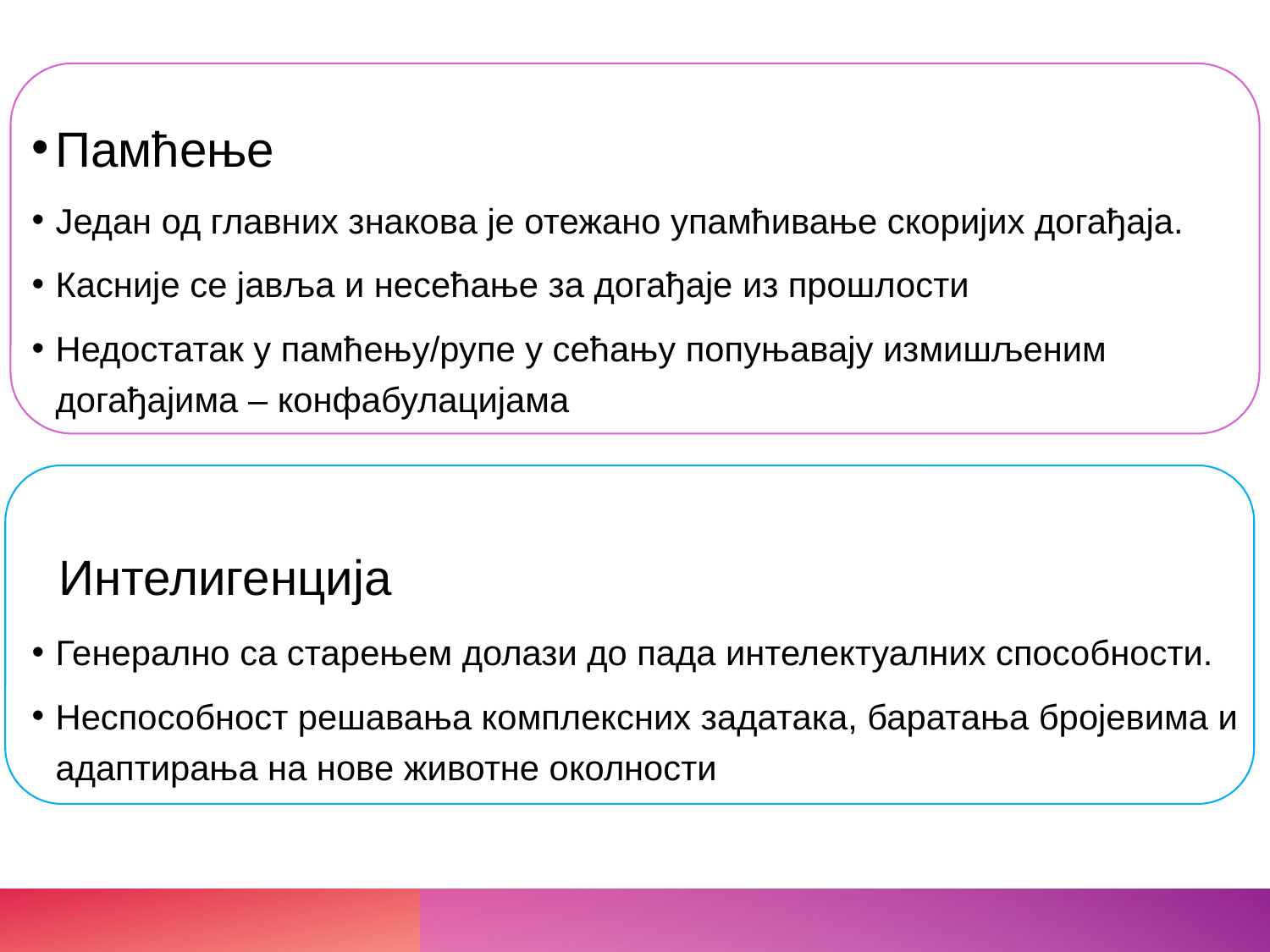

Памћење
Један од главних знакова је отежано упамћивање скоријих догађаја.
Касније се јавља и несећање за догађаје из прошлости
Недостатак у памћењу/рупе у сећању попуњавају измишљеним догађајима – конфабулацијама

  Интелигенција
Генерално са старењем долази до пада интелектуалних способности.
Неспособност решавања комплексних задатака, баратања бројевима и адаптирања на нове животне околности